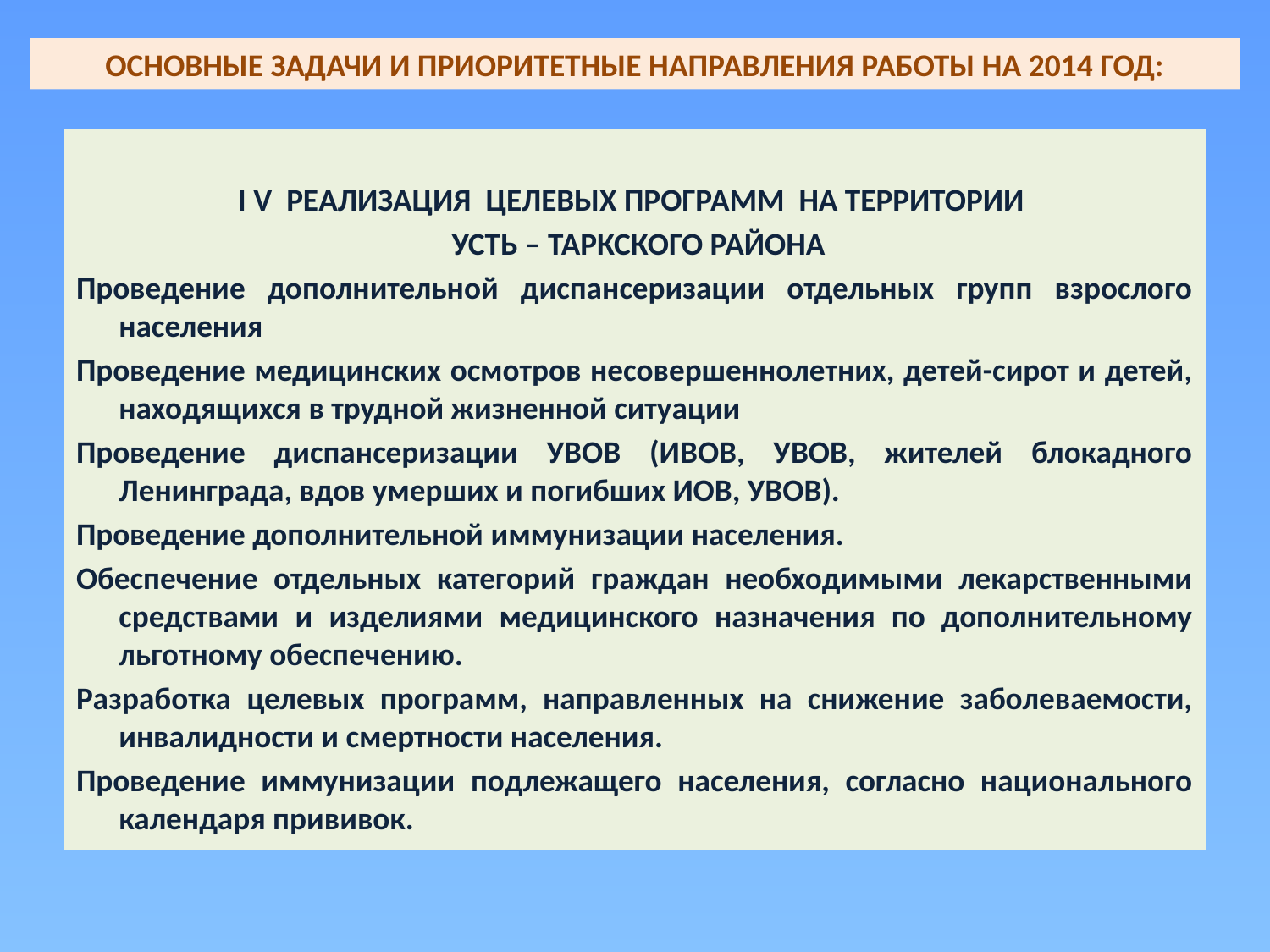

# ОСНОВНЫЕ ЗАДАЧИ И ПРИОРИТЕТНЫЕ НАПРАВЛЕНИЯ РАБОТЫ НА 2014 ГОД:

I V  РЕАЛИЗАЦИЯ  ЦЕЛЕВЫХ ПРОГРАММ  НА ТЕРРИТОРИИ
 УСТЬ – ТАРКСКОГО РАЙОНА
Проведение дополнительной диспансеризации отдельных групп взрослого населения
Проведение медицинских осмотров несовершеннолетних, детей-сирот и детей, находящихся в трудной жизненной ситуации
Проведение диспансеризации УВОВ (ИВОВ, УВОВ, жителей блокадного Ленинграда, вдов умерших и погибших ИОВ, УВОВ).
Проведение дополнительной иммунизации населения.
Обеспечение отдельных категорий граждан необходимыми лекарственными средствами и изделиями медицинского назначения по дополнительному льготному обеспечению.
Разработка целевых программ, направленных на снижение заболеваемости, инвалидности и смертности населения.
Проведение иммунизации подлежащего населения, согласно национального календаря прививок.